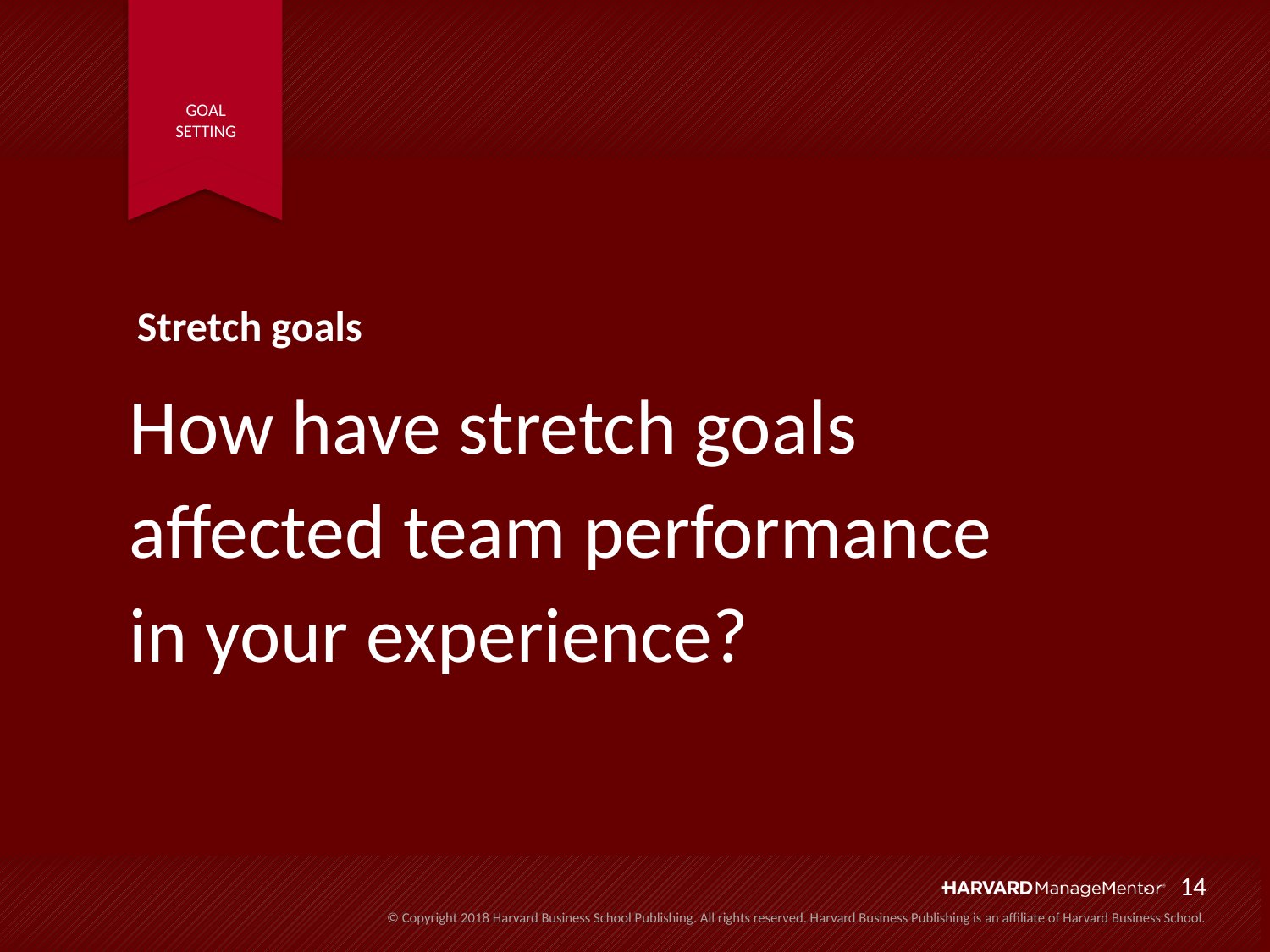

Stretch goals
How have stretch goals affected team performance in your experience?